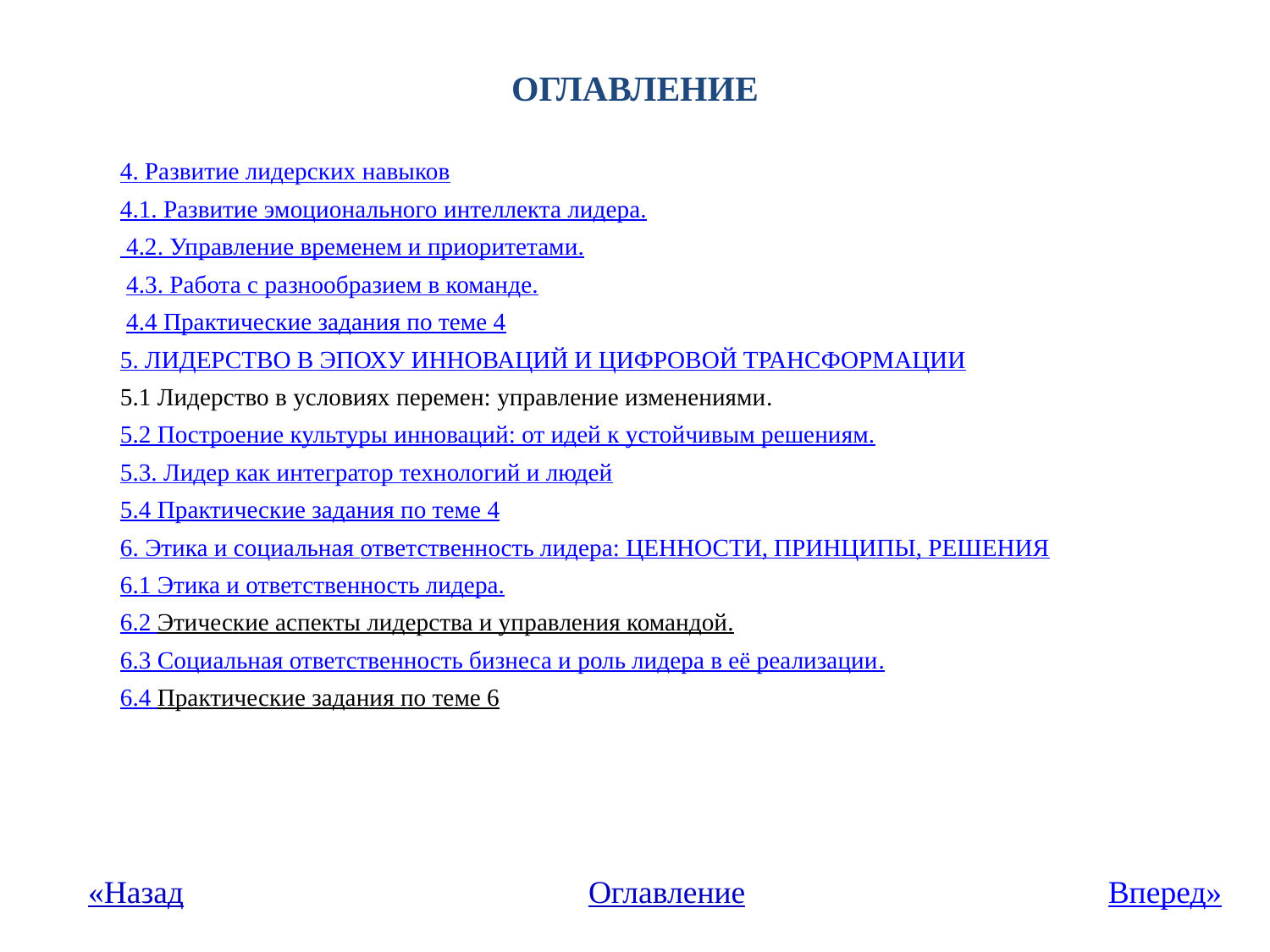

# Оглавление
4. Развитие лидерских навыков
4.1. Развитие эмоционального интеллекта лидера.
 4.2. Управление временем и приоритетами.
 4.3. Работа с разнообразием в команде.
 4.4 Практические задания по теме 4
5. ЛИДЕРСТВО В ЭПОХУ ИННОВАЦИЙ И ЦИФРОВОЙ ТРАНСФОРМАЦИИ
5.1 Лидерство в условиях перемен: управление изменениями.
5.2 Построение культуры инноваций: от идей к устойчивым решениям.
5.3. Лидер как интегратор технологий и людей
5.4 Практические задания по теме 4
6. Этика и социальная ответственность лидера: ЦЕННОСТИ, ПРИНЦИПЫ, РЕШЕНИЯ
6.1 Этика и ответственность лидера.
6.2 Этические аспекты лидерства и управления командой.
6.3 Социальная ответственность бизнеса и роль лидера в её реализации.
6.4 Практические задания по теме 6
«Назад
Оглавление
Вперед»